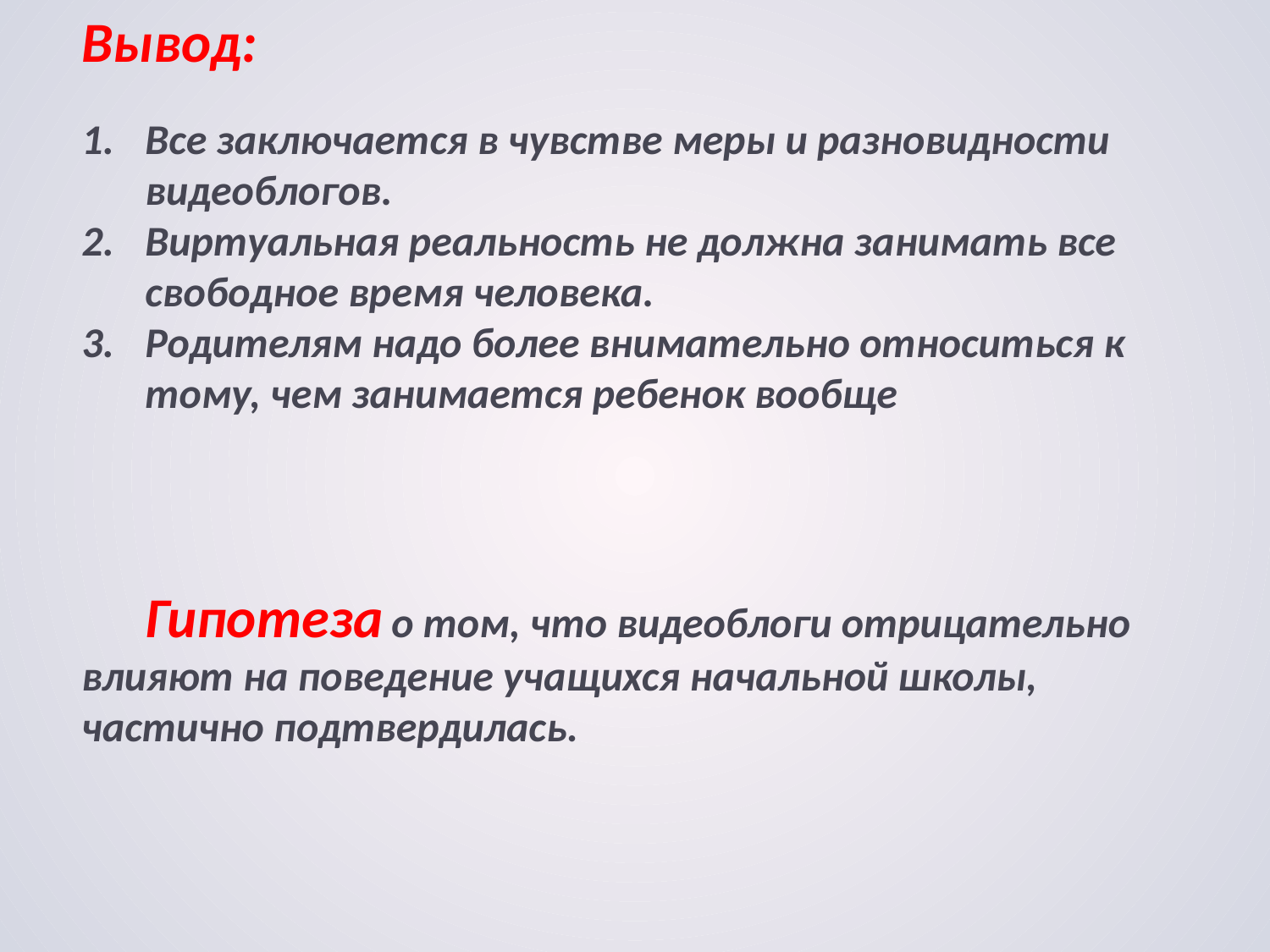

Вывод:

Все заключается в чувстве меры и разновидности видеоблогов.
Виртуальная реальность не должна занимать все свободное время человека.
Родителям надо более внимательно относиться к тому, чем занимается ребенок вообще
Гипотеза о том, что видеоблоги отрицательно влияют на поведение учащихся начальной школы, частично подтвердилась.